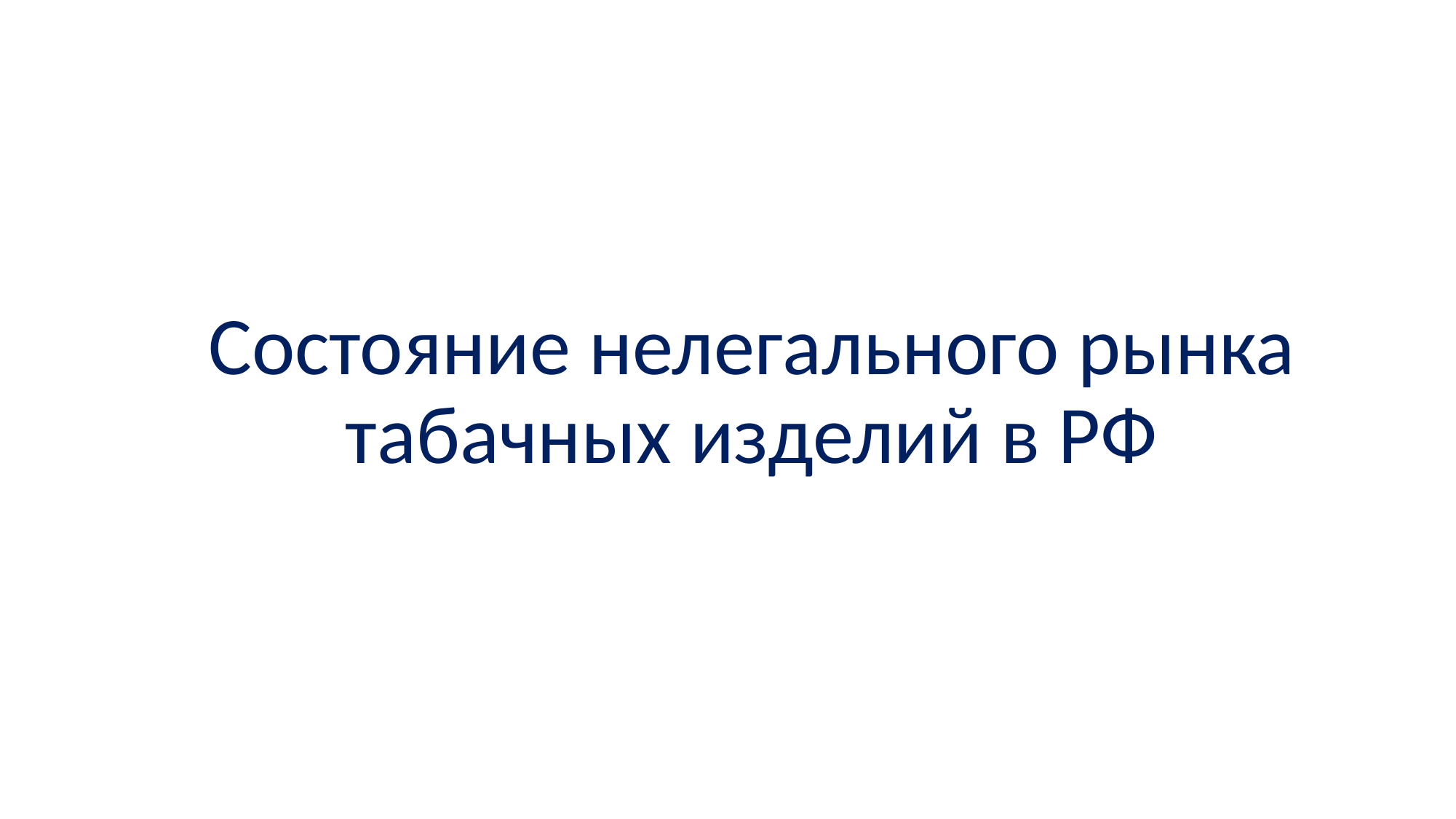

# Состояние нелегального рынка табачных изделий в РФ